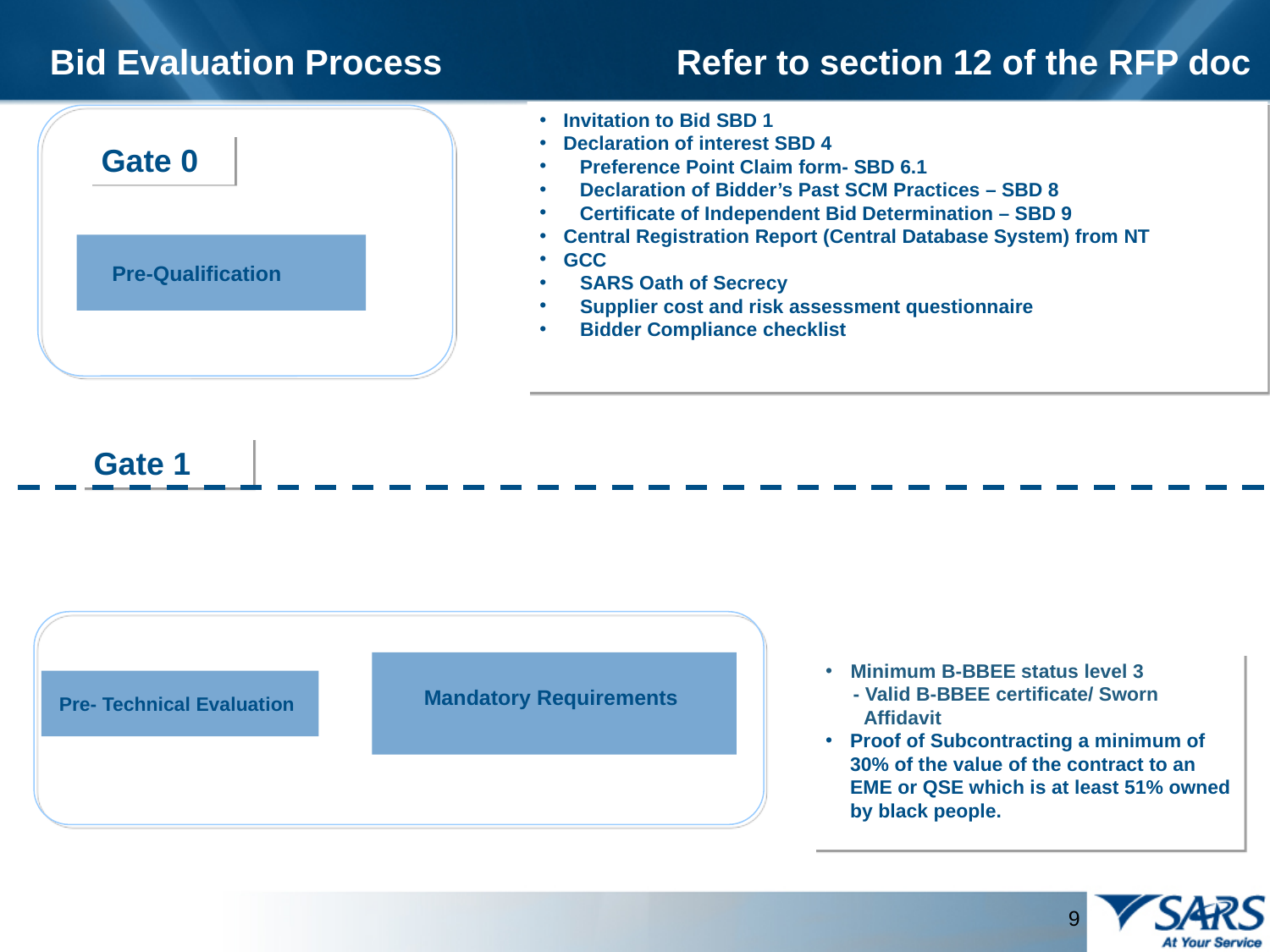

Bid Evaluation Process                        Refer to section 12 of the RFP doc
Invitation to Bid SBD 1
Declaration of interest SBD 4
   Preference Point Claim form- SBD 6.1
   Declaration of Bidder’s Past SCM Practices – SBD 8
   Certificate of Independent Bid Determination – SBD 9
Central Registration Report (Central Database System) from NT
GCC
   SARS Oath of Secrecy
   Supplier cost and risk assessment questionnaire
   Bidder Compliance checklist

Gate 0
Pre-Qualification
Gate 1

Mandatory Requirements
Minimum B-BBEE status level 3
     - Valid B-BBEE certificate/ Sworn Affidavit
Proof of Subcontracting a minimum of 30% of the value of the contract to an EME or QSE which is at least 51% owned by black people.

 Pre- Technical Evaluation
                9